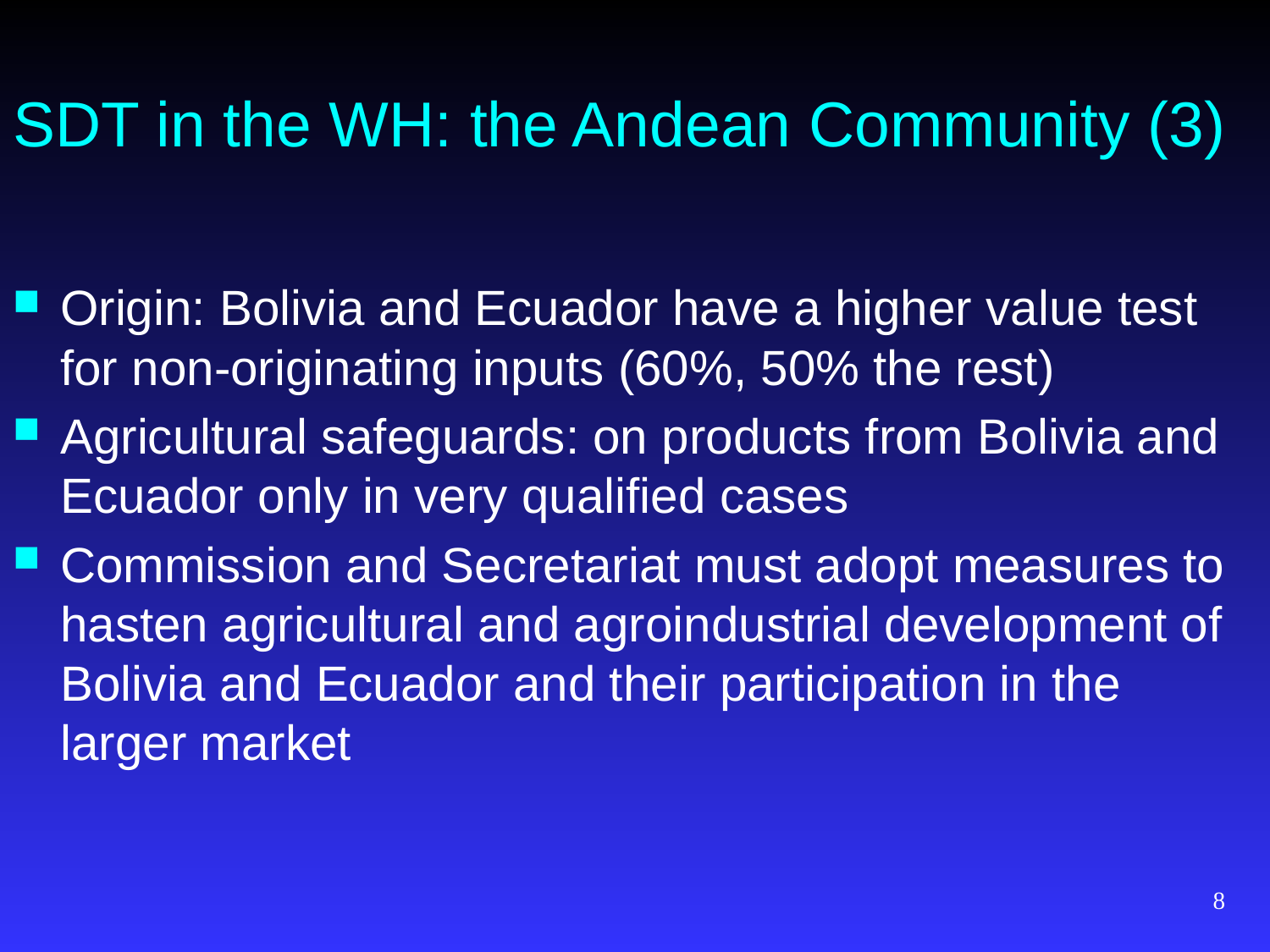

# SDT in the WH: the Andean Community (3)
Origin: Bolivia and Ecuador have a higher value test for non-originating inputs (60%, 50% the rest)
Agricultural safeguards: on products from Bolivia and Ecuador only in very qualified cases
Commission and Secretariat must adopt measures to hasten agricultural and agroindustrial development of Bolivia and Ecuador and their participation in the larger market
8